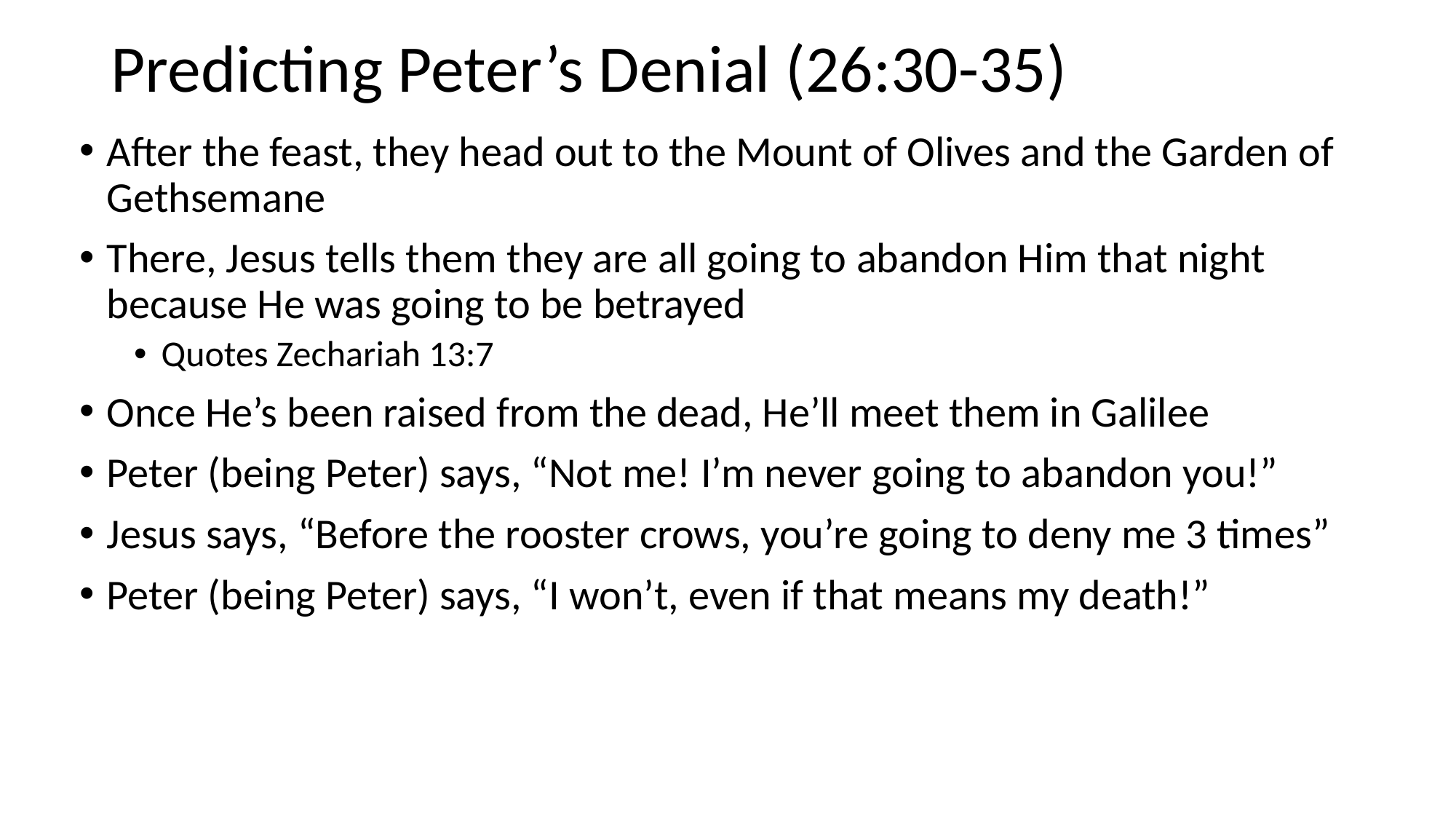

# Predicting Peter’s Denial (26:30-35)
After the feast, they head out to the Mount of Olives and the Garden of Gethsemane
There, Jesus tells them they are all going to abandon Him that night because He was going to be betrayed
Quotes Zechariah 13:7
Once He’s been raised from the dead, He’ll meet them in Galilee
Peter (being Peter) says, “Not me! I’m never going to abandon you!”
Jesus says, “Before the rooster crows, you’re going to deny me 3 times”
Peter (being Peter) says, “I won’t, even if that means my death!”